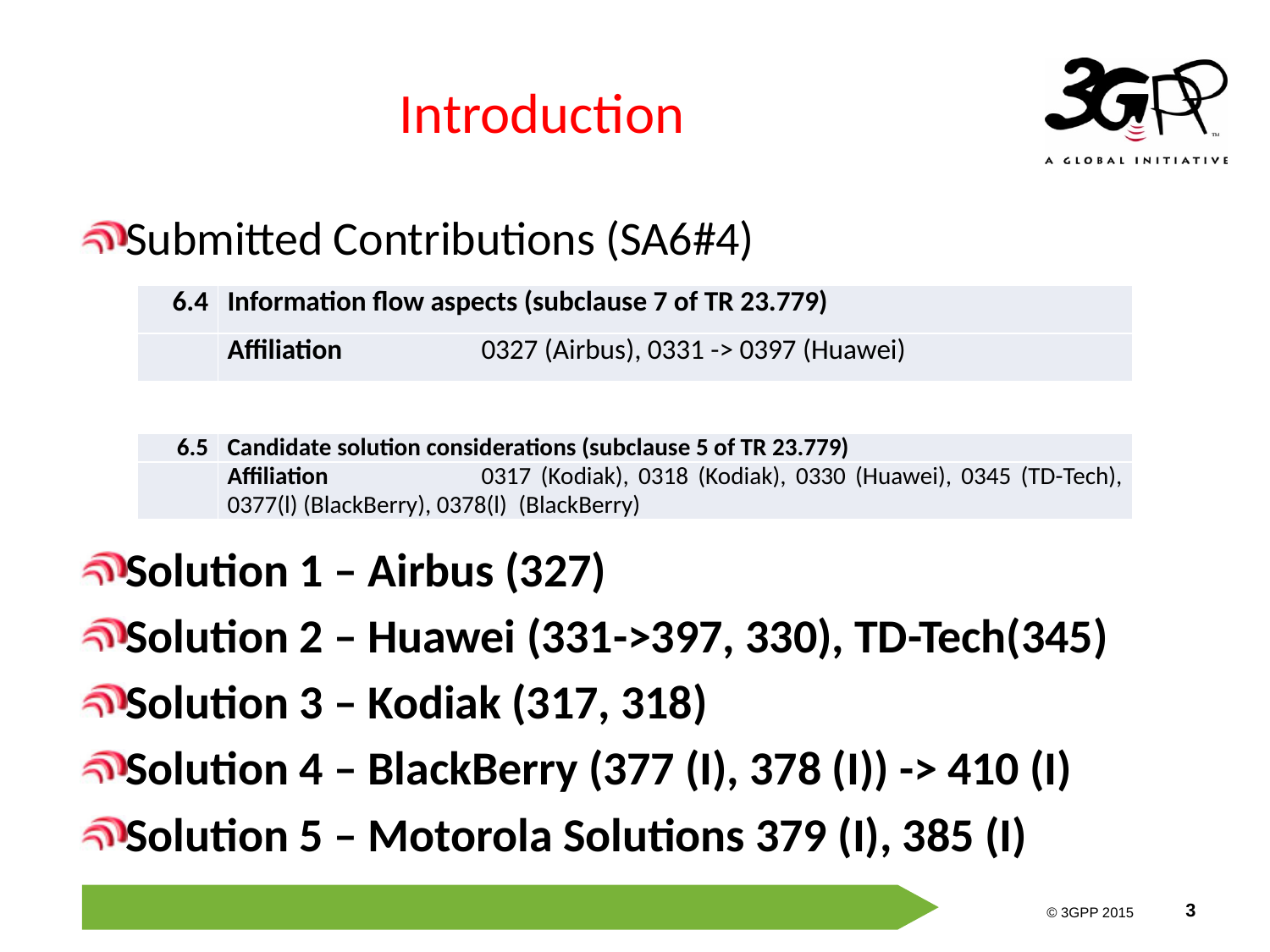

# Introduction
Submitted Contributions (SA6#4)

Solution 1 – Airbus (327)
Solution 2 – Huawei (331->397, 330), TD-Tech(345)
Solution 3 – Kodiak (317, 318)
Solution 4 – BlackBerry (377 (I), 378 (I)) -> 410 (I)
Solution 5 – Motorola Solutions 379 (I), 385 (I)

| 6.4 | Information flow aspects (subclause 7 of TR 23.779) |
| --- | --- |
|  | Affiliation 0327 (Airbus), 0331 -> 0397 (Huawei) |
| 6.5 | Candidate solution considerations (subclause 5 of TR 23.779) |
| --- | --- |
|  | Affiliation 0317 (Kodiak), 0318 (Kodiak), 0330 (Huawei), 0345 (TD-Tech), 0377(l) (BlackBerry), 0378(l)  (BlackBerry) |